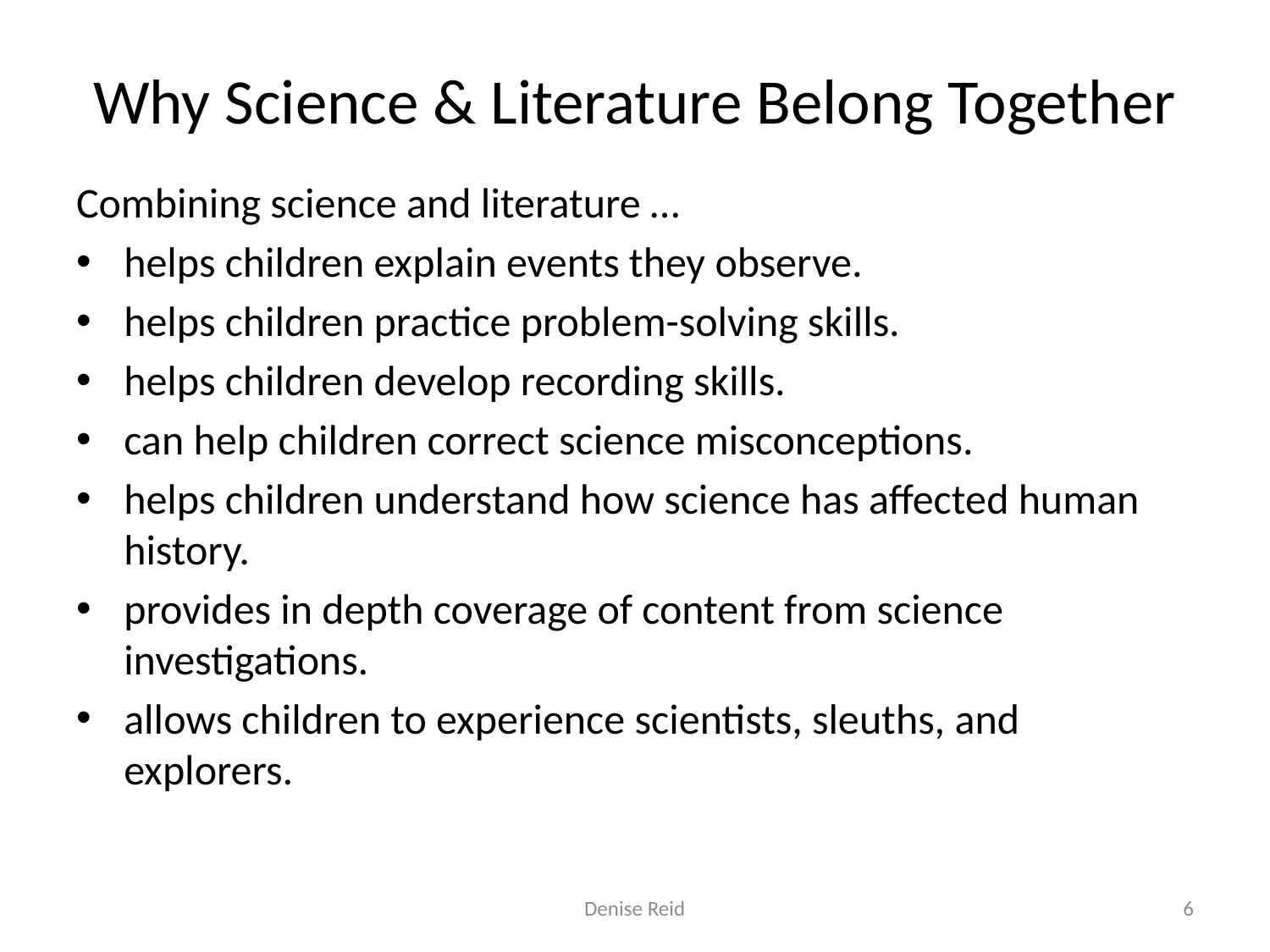

# Why Science & Literature Belong Together
Combining science and literature …
helps children explain events they observe.
helps children practice problem-solving skills.
helps children develop recording skills.
can help children correct science misconceptions.
helps children understand how science has affected human history.
provides in depth coverage of content from science investigations.
allows children to experience scientists, sleuths, and explorers.
Denise Reid
6